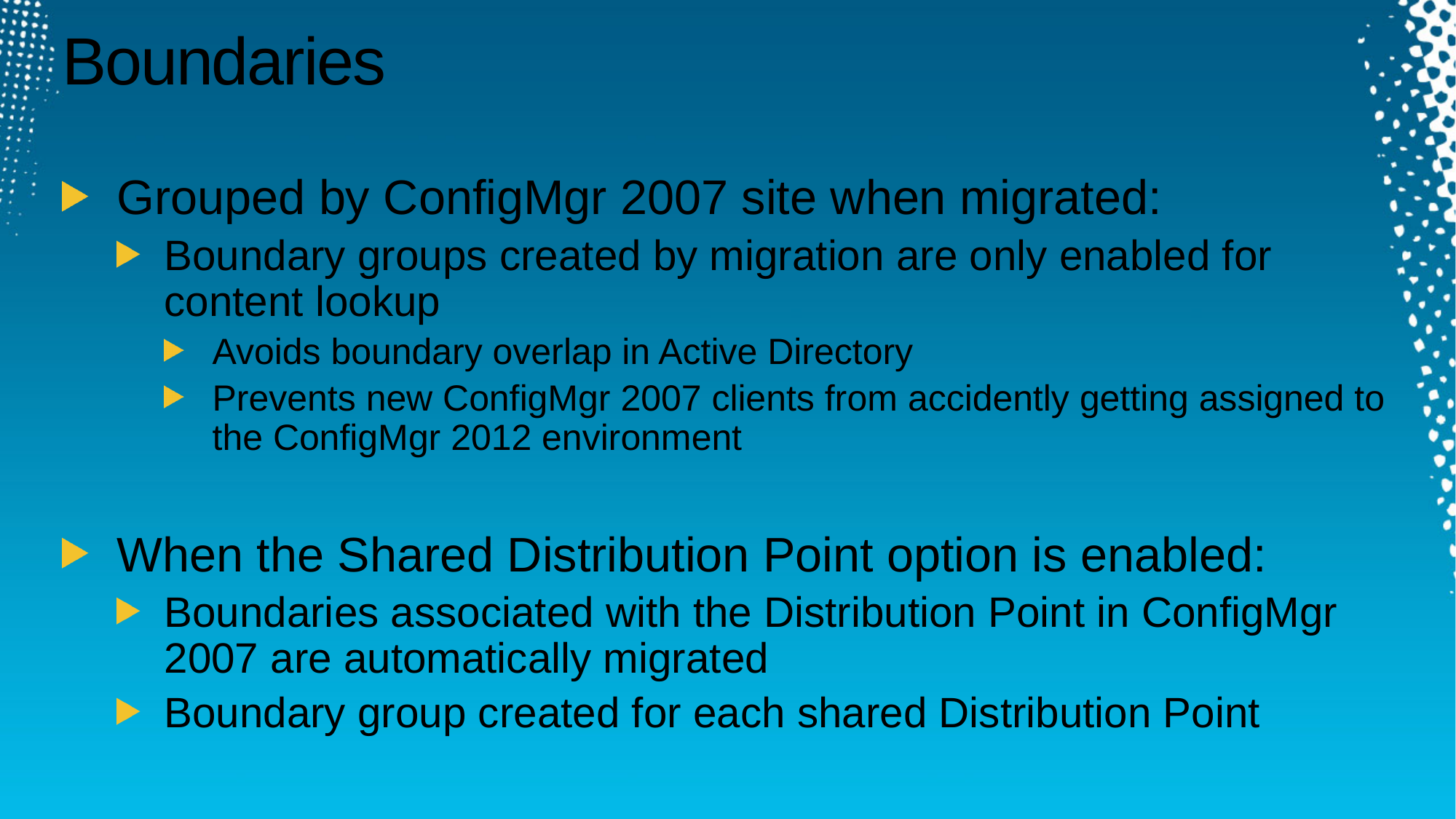

# Boundaries
Grouped by ConfigMgr 2007 site when migrated:
Boundary groups created by migration are only enabled for content lookup
Avoids boundary overlap in Active Directory
Prevents new ConfigMgr 2007 clients from accidently getting assigned to the ConfigMgr 2012 environment

When the Shared Distribution Point option is enabled:
Boundaries associated with the Distribution Point in ConfigMgr 2007 are automatically migrated
Boundary group created for each shared Distribution Point